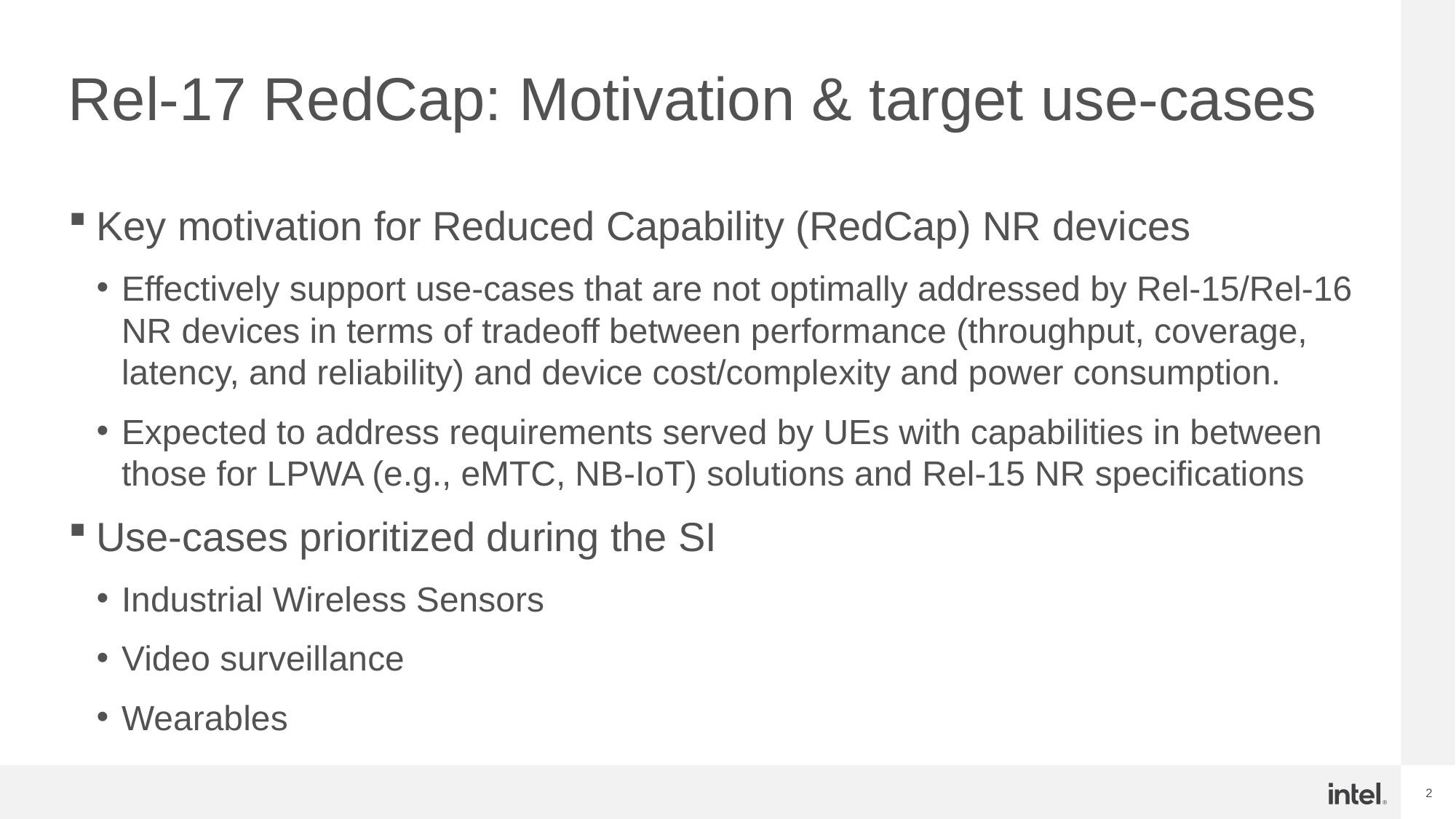

# Rel-17 RedCap: Motivation & target use-cases
Key motivation for Reduced Capability (RedCap) NR devices
Effectively support use-cases that are not optimally addressed by Rel-15/Rel-16 NR devices in terms of tradeoff between performance (throughput, coverage, latency, and reliability) and device cost/complexity and power consumption.
Expected to address requirements served by UEs with capabilities in between those for LPWA (e.g., eMTC, NB-IoT) solutions and Rel-15 NR specifications
Use-cases prioritized during the SI
Industrial Wireless Sensors
Video surveillance
Wearables